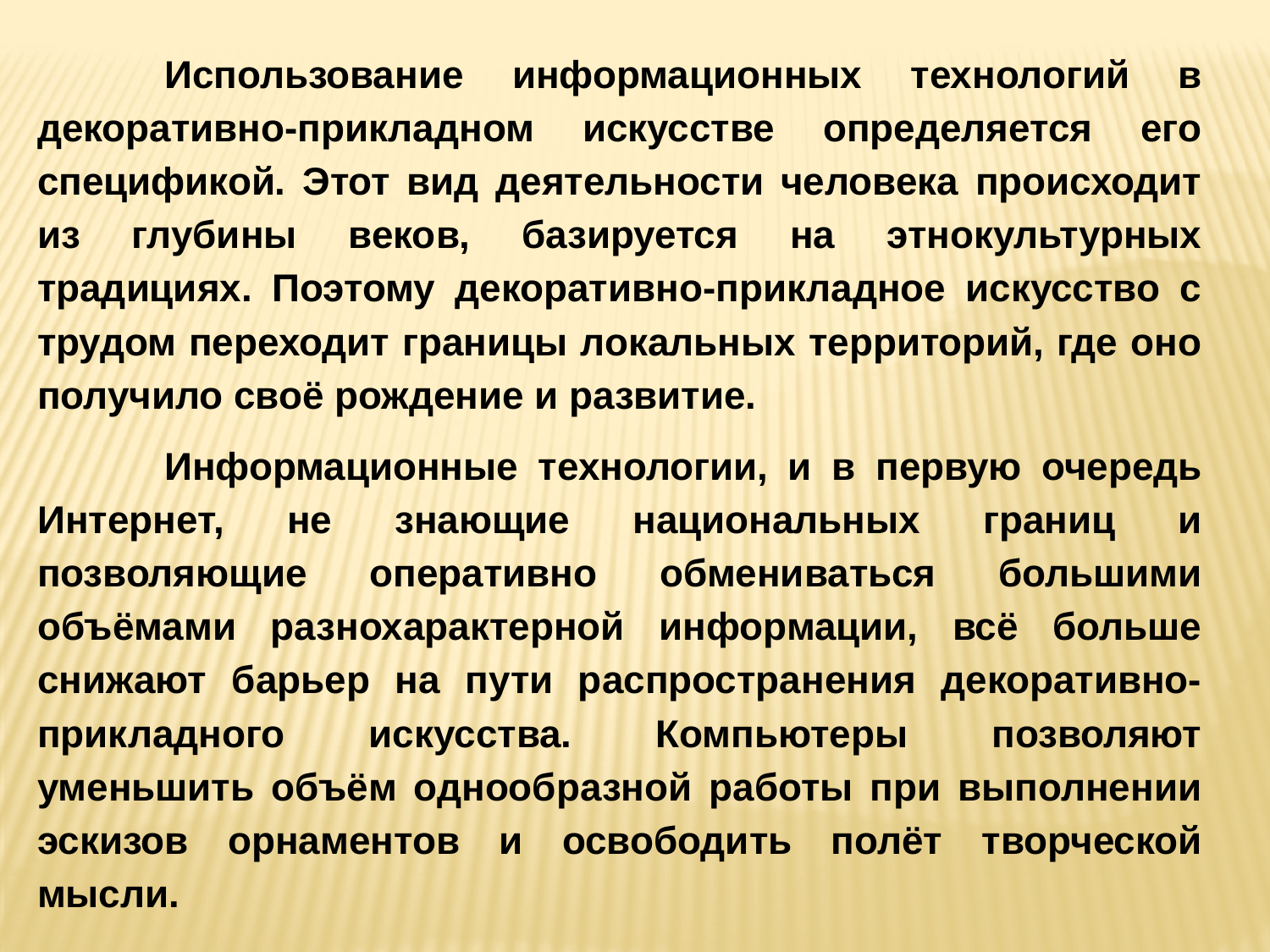

Использование информационных технологий в декоративно-прикладном искусстве определяется его спецификой. Этот вид деятельности человека происходит из глубины веков, базируется на этнокультурных традициях. Поэтому декоративно-прикладное искусство с трудом переходит границы локальных территорий, где оно получило своё рождение и развитие.
	Информационные технологии, и в первую очередь Интернет, не знающие национальных границ и позволяющие оперативно обмениваться большими объёмами разнохарактерной информации, всё больше снижают барьер на пути распространения декоративно-прикладного искусства. Компьютеры позволяют уменьшить объём однообразной работы при выполнении эскизов орнаментов и освободить полёт творческой мысли.